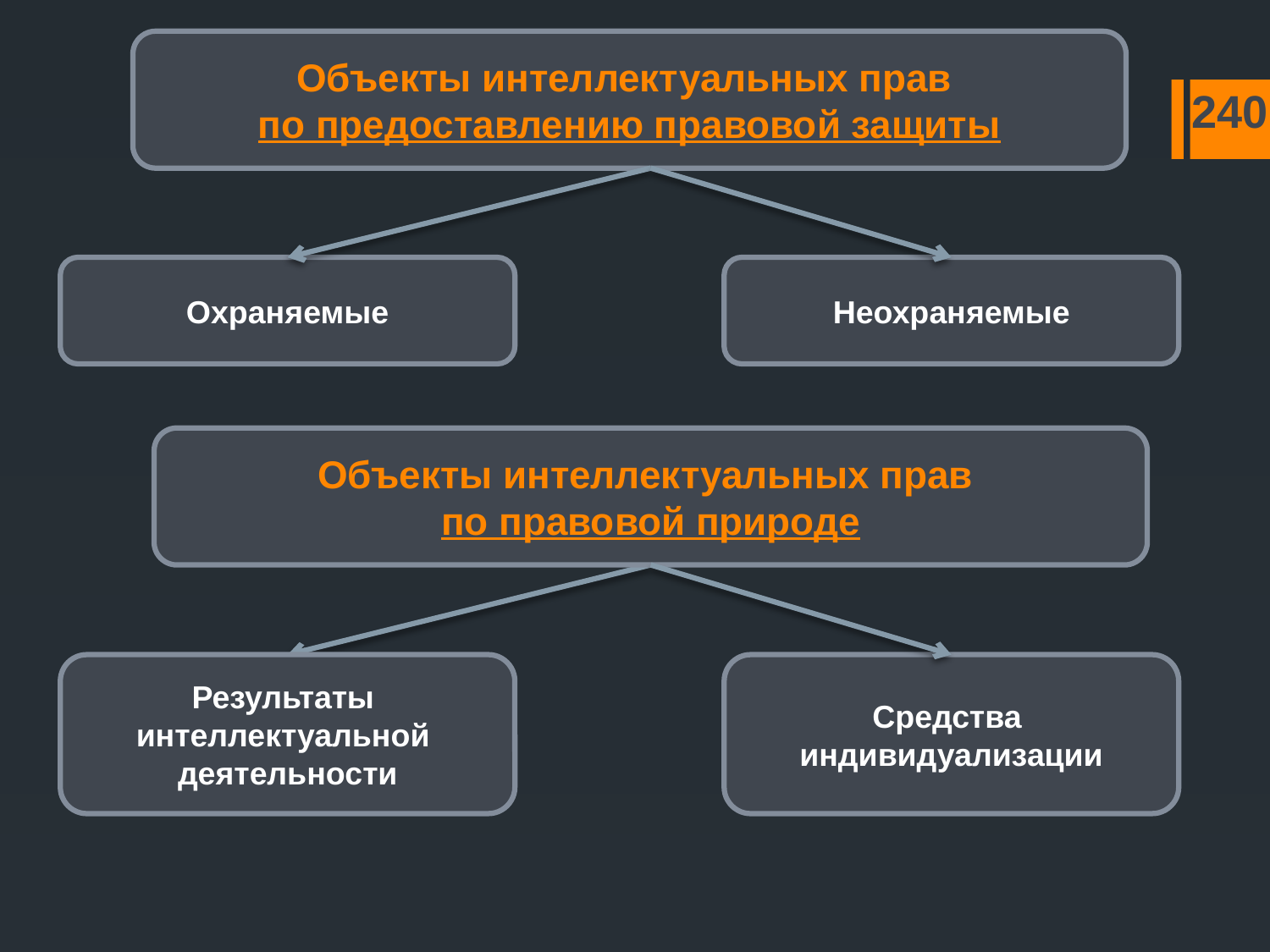

Объекты интеллектуальных прав
по предоставлению правовой защиты
240
Охраняемые
Неохраняемые
Объекты интеллектуальных прав
по правовой природе
Результаты
интеллектуальной
деятельности
Средства
индивидуализации